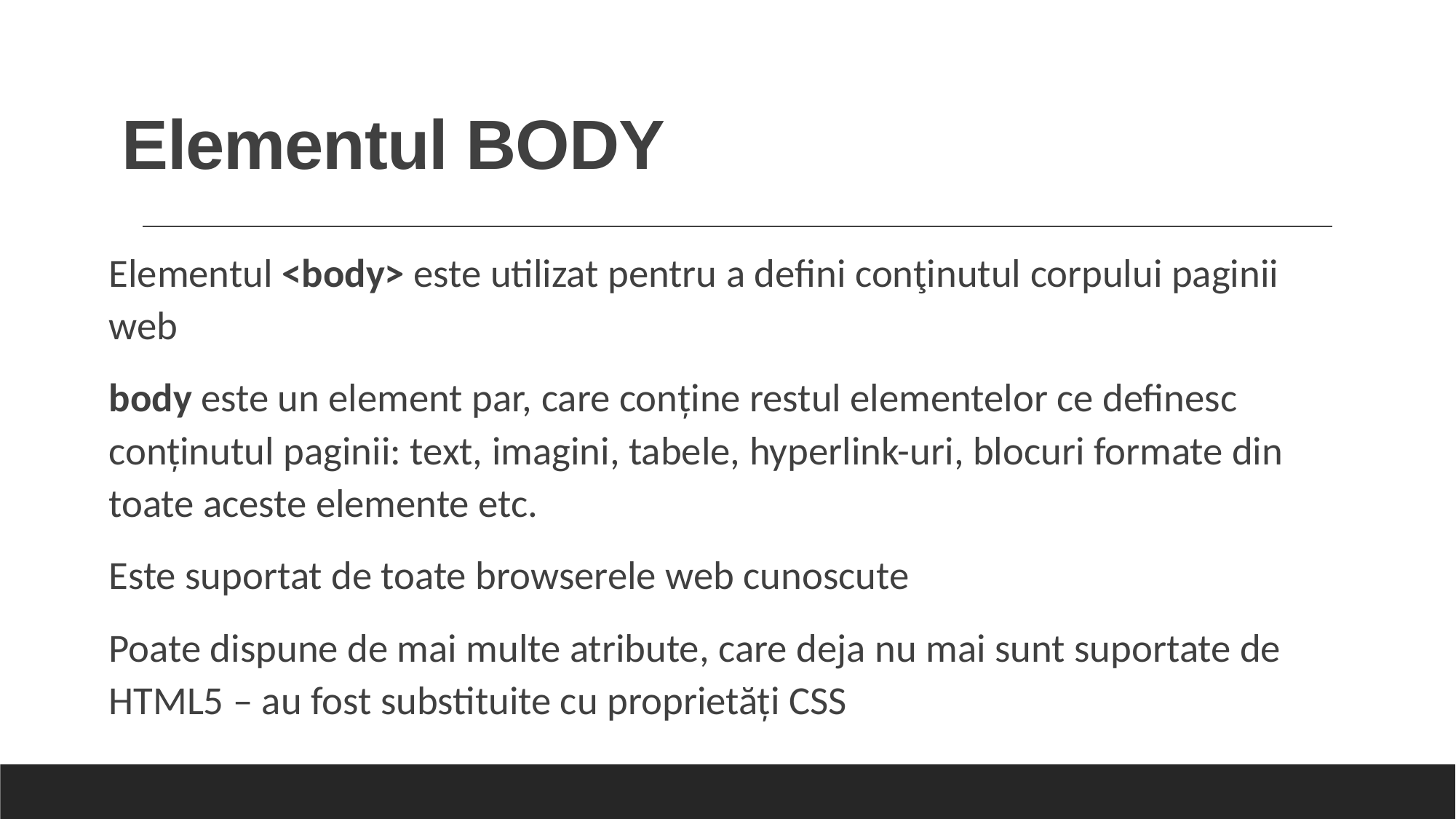

# Elementul BODY

Elementul <body> este utilizat pentru a defini conţinutul corpului paginii web
body este un element par, care conţine restul elementelor ce definesc conţinutul paginii: text, imagini, tabele, hyperlink-uri, blocuri formate din toate aceste elemente etc.
Este suportat de toate browserele web cunoscute
Poate dispune de mai multe atribute, care deja nu mai sunt suportate de HTML5 – au fost substituite cu proprietăți CSS